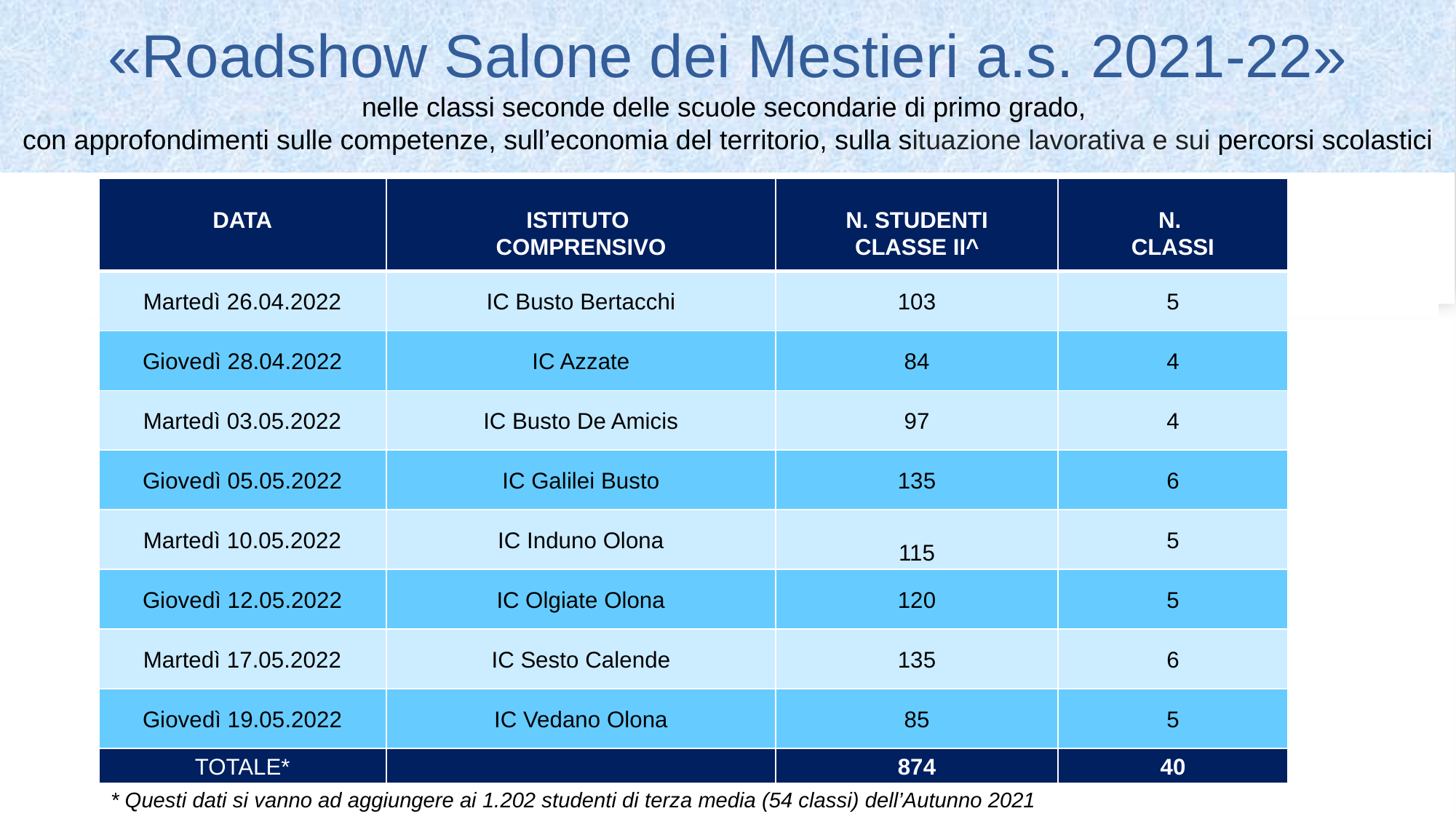

# «Roadshow Salone dei Mestieri a.s. 2021-22» nelle classi seconde delle scuole secondarie di primo grado, con approfondimenti sulle competenze, sull’economia del territorio, sulla situazione lavorativa e sui percorsi scolastici
| DATA | ISTITUTO COMPRENSIVO | N. STUDENTI CLASSE II^ | N. CLASSI |
| --- | --- | --- | --- |
| Martedì 26.04.2022 | IC Busto Bertacchi | 103 | 5 |
| Giovedì 28.04.2022 | IC Azzate | 84 | 4 |
| Martedì 03.05.2022 | IC Busto De Amicis | 97 | 4 |
| Giovedì 05.05.2022 | IC Galilei Busto | 135 | 6 |
| Martedì 10.05.2022 | IC Induno Olona | 115 | 5 |
| Giovedì 12.05.2022 | IC Olgiate Olona | 120 | 5 |
| Martedì 17.05.2022 | IC Sesto Calende | 135 | 6 |
| Giovedì 19.05.2022 | IC Vedano Olona | 85 | 5 |
| TOTALE\* |  | 874 | 40 |
* Questi dati si vanno ad aggiungere ai 1.202 studenti di terza media (54 classi) dell’Autunno 2021